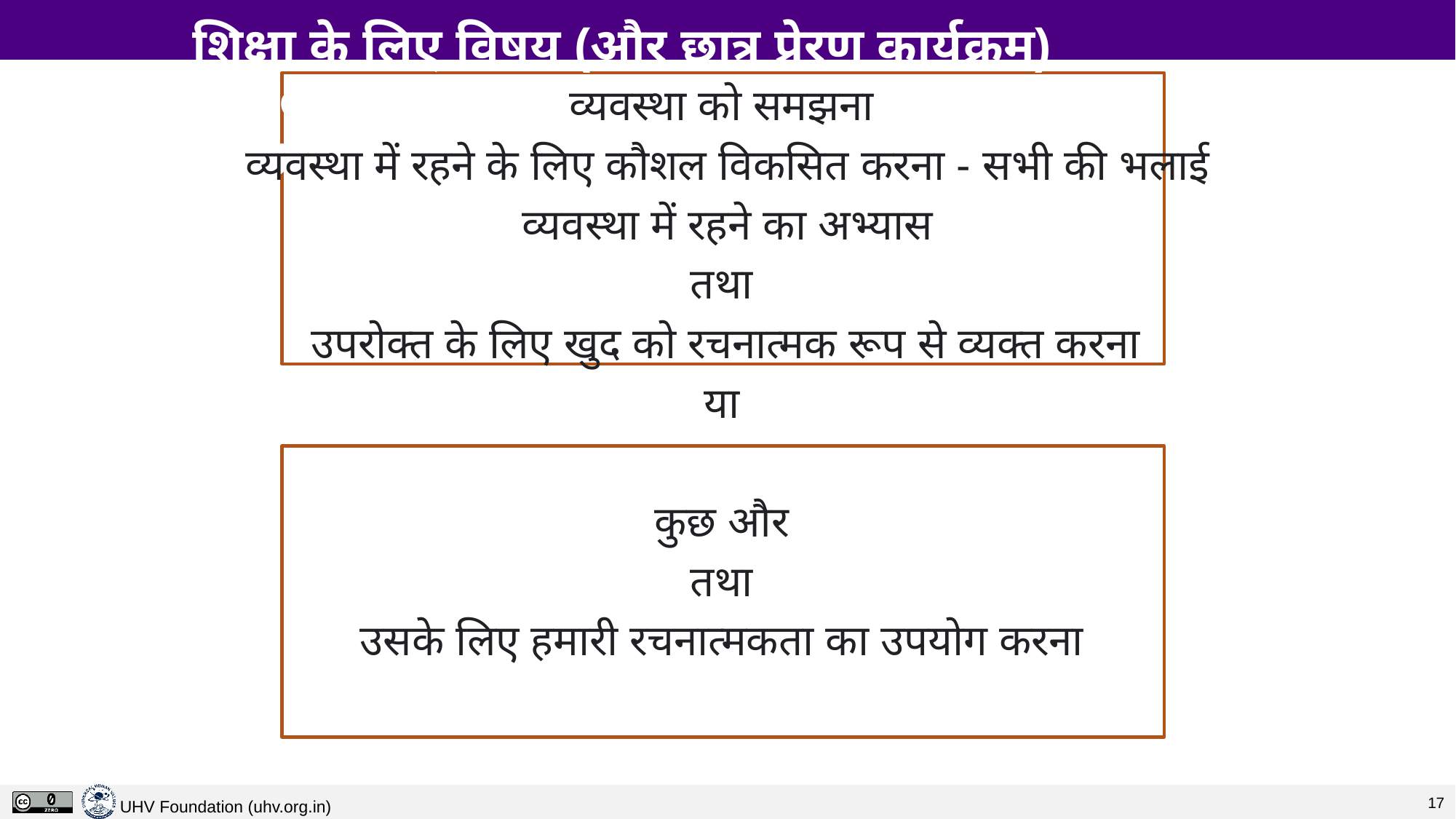

# शिक्षा के लिए विषय (और छात्र प्रेरण कार्यक्रम) heme for Education (and the Student Induction Program)
व्यवस्था को समझना
व्यवस्था में रहने के लिए कौशल विकसित करना - सभी की भलाई
 व्यवस्था में रहने का अभ्यास
तथा
उपरोक्त के लिए खुद को रचनात्मक रूप से व्यक्त करना
या

कुछ और
तथा
उसके लिए हमारी रचनात्मकता का उपयोग करना